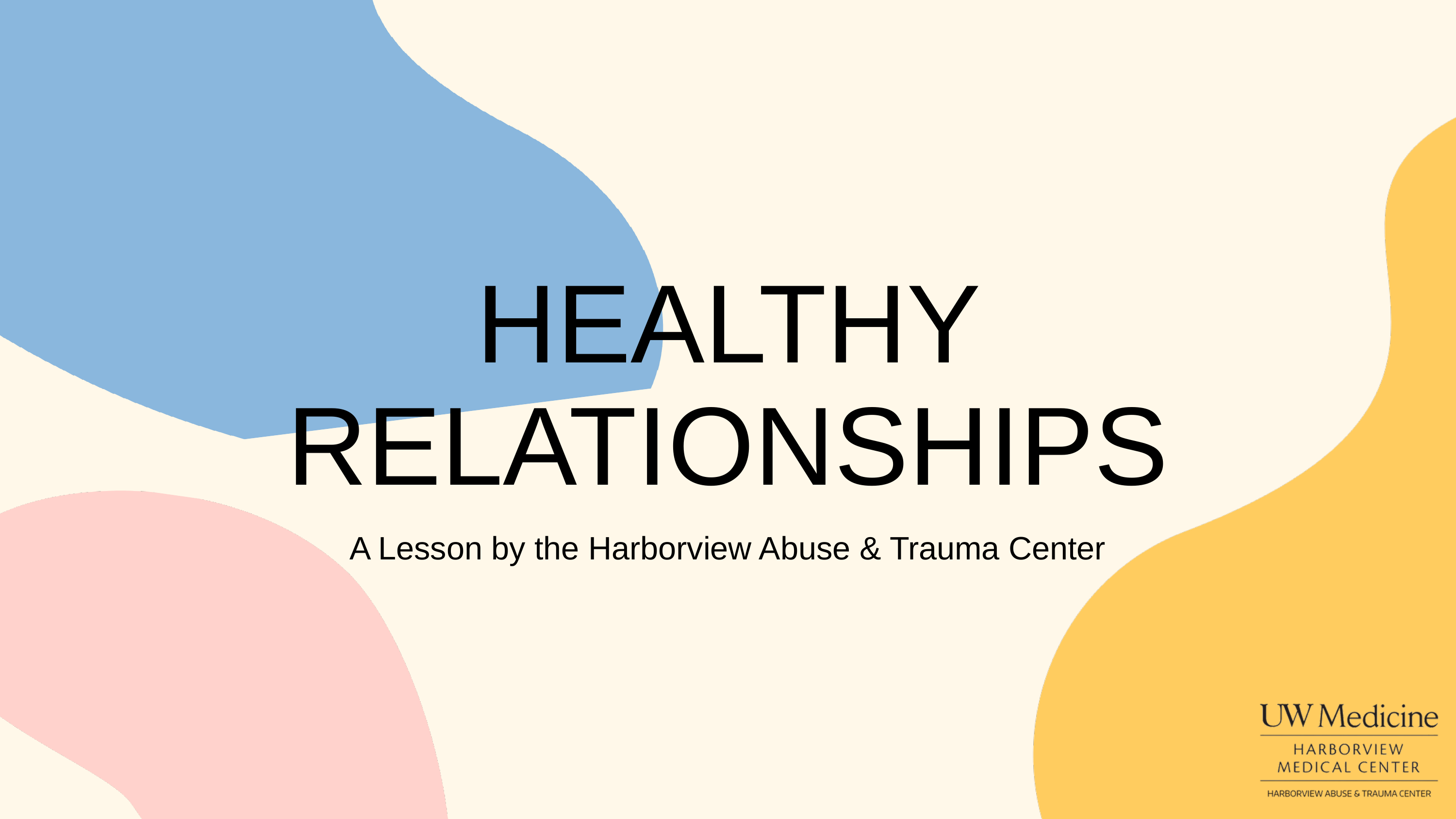

HEALTHY RELATIONSHIPS

A Lesson by the Harborview Abuse & Trauma Center